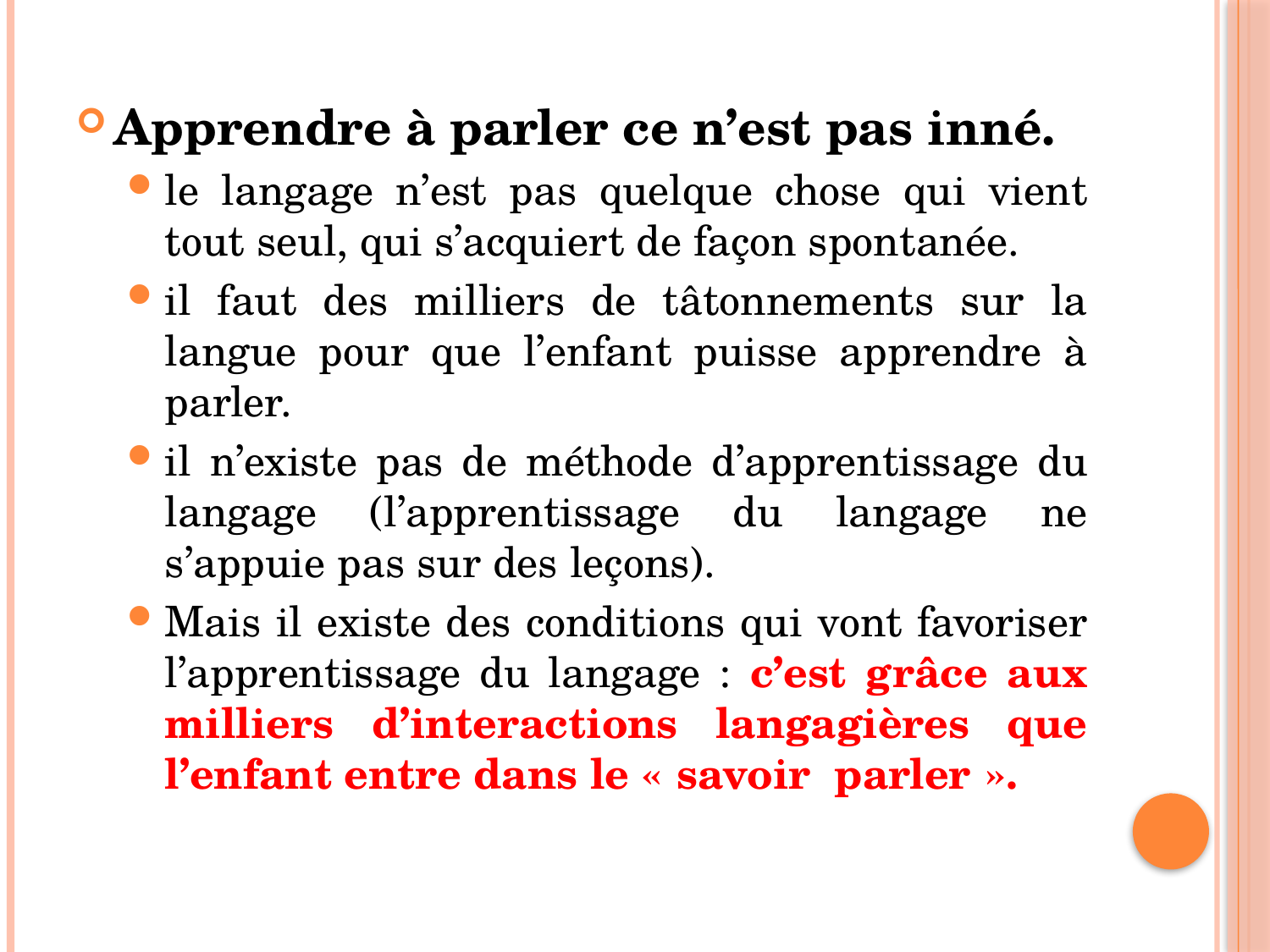

Apprendre à parler ce n’est pas inné.
le langage n’est pas quelque chose qui vient tout seul, qui s’acquiert de façon spontanée.
il faut des milliers de tâtonnements sur la langue pour que l’enfant puisse apprendre à parler.
il n’existe pas de méthode d’apprentissage du langage (l’apprentissage du langage ne s’appuie pas sur des leçons).
Mais il existe des conditions qui vont favoriser l’apprentissage du langage : c’est grâce aux milliers d’interactions langagières que l’enfant entre dans le « savoir  parler ».